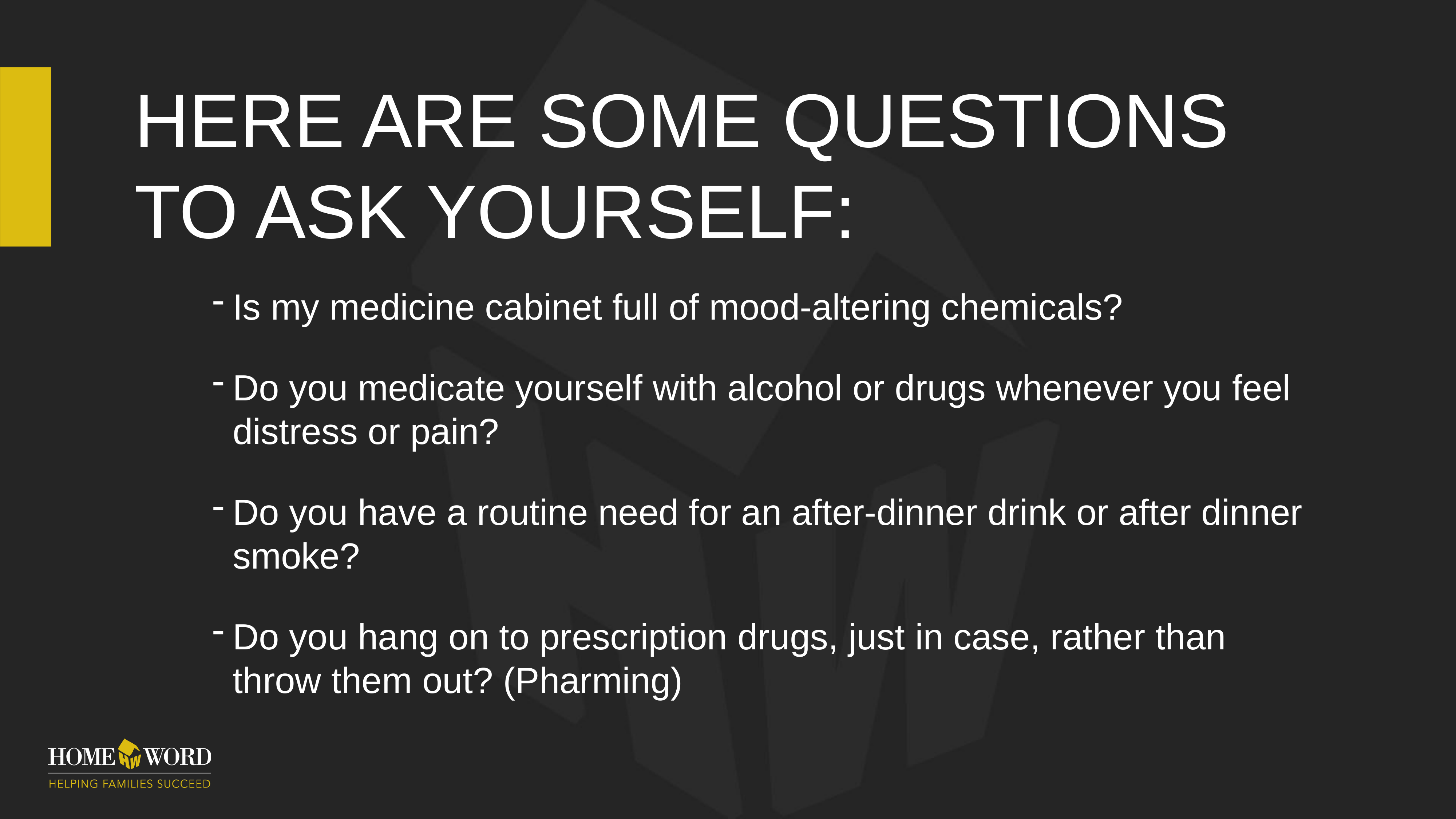

# Here are some questions to ask yourself:
Is my medicine cabinet full of mood-altering chemicals?
Do you medicate yourself with alcohol or drugs whenever you feel distress or pain?
Do you have a routine need for an after-dinner drink or after dinner smoke?
Do you hang on to prescription drugs, just in case, rather than throw them out? (Pharming)